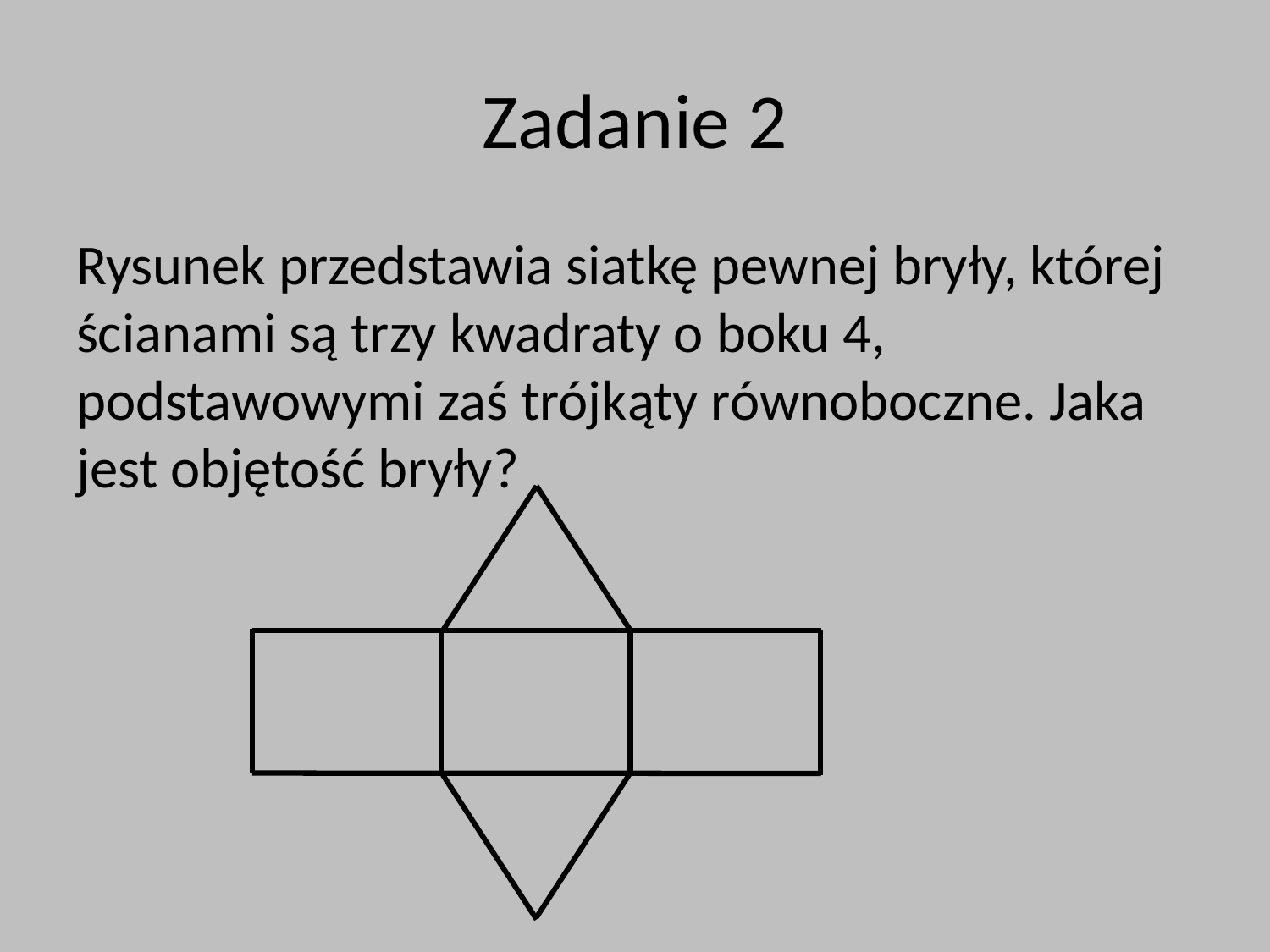

# Zadanie 2
Rysunek przedstawia siatkę pewnej bryły, której ścianami są trzy kwadraty o boku 4, podstawowymi zaś trójkąty równoboczne. Jaka jest objętość bryły?